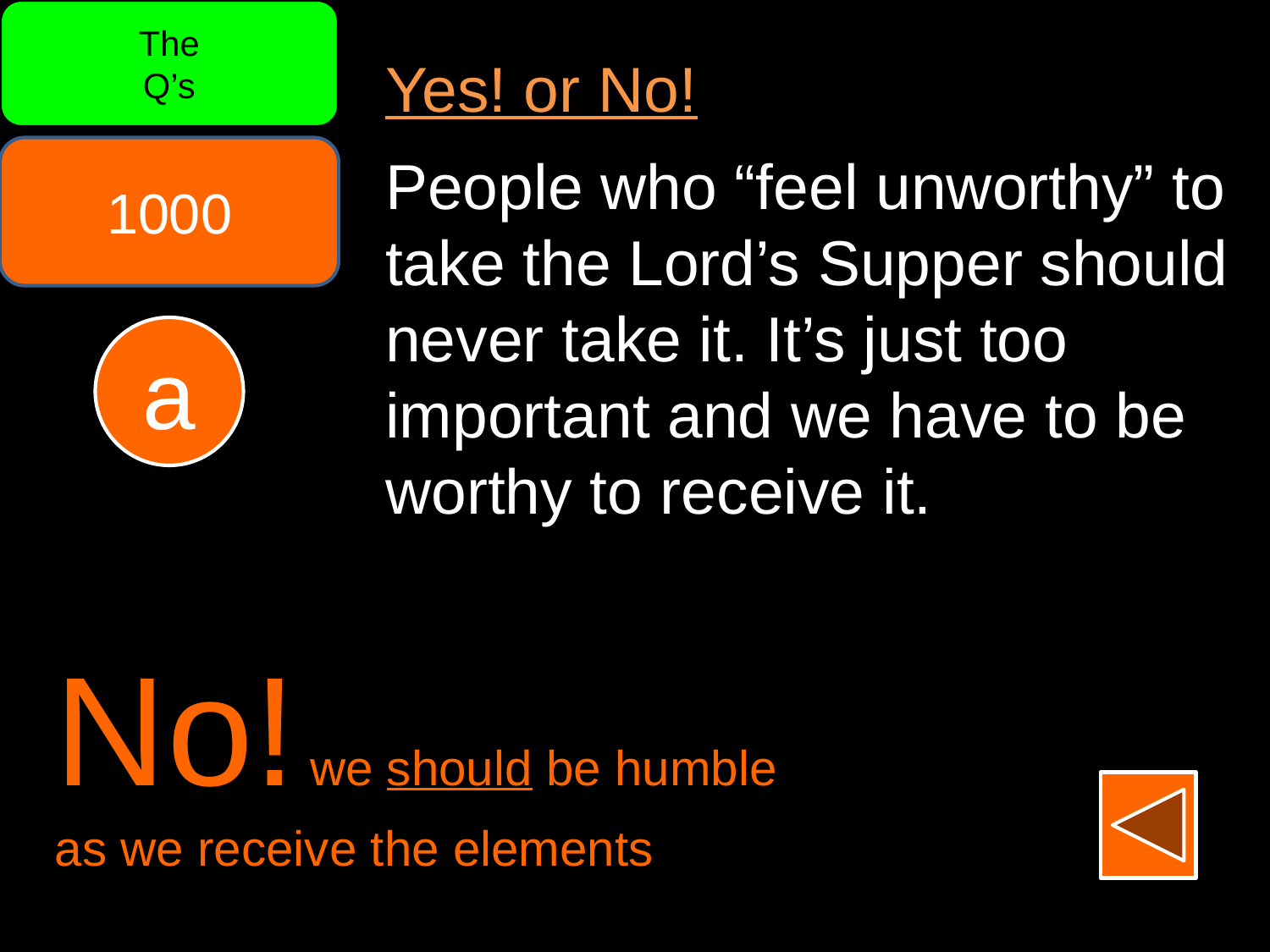

The
Q’s
Yes! or No!

People who “feel unworthy” to take the Lord’s Supper should never take it. It’s just too important and we have to be worthy to receive it.
1000
a
No! we should be humble
as we receive the elements